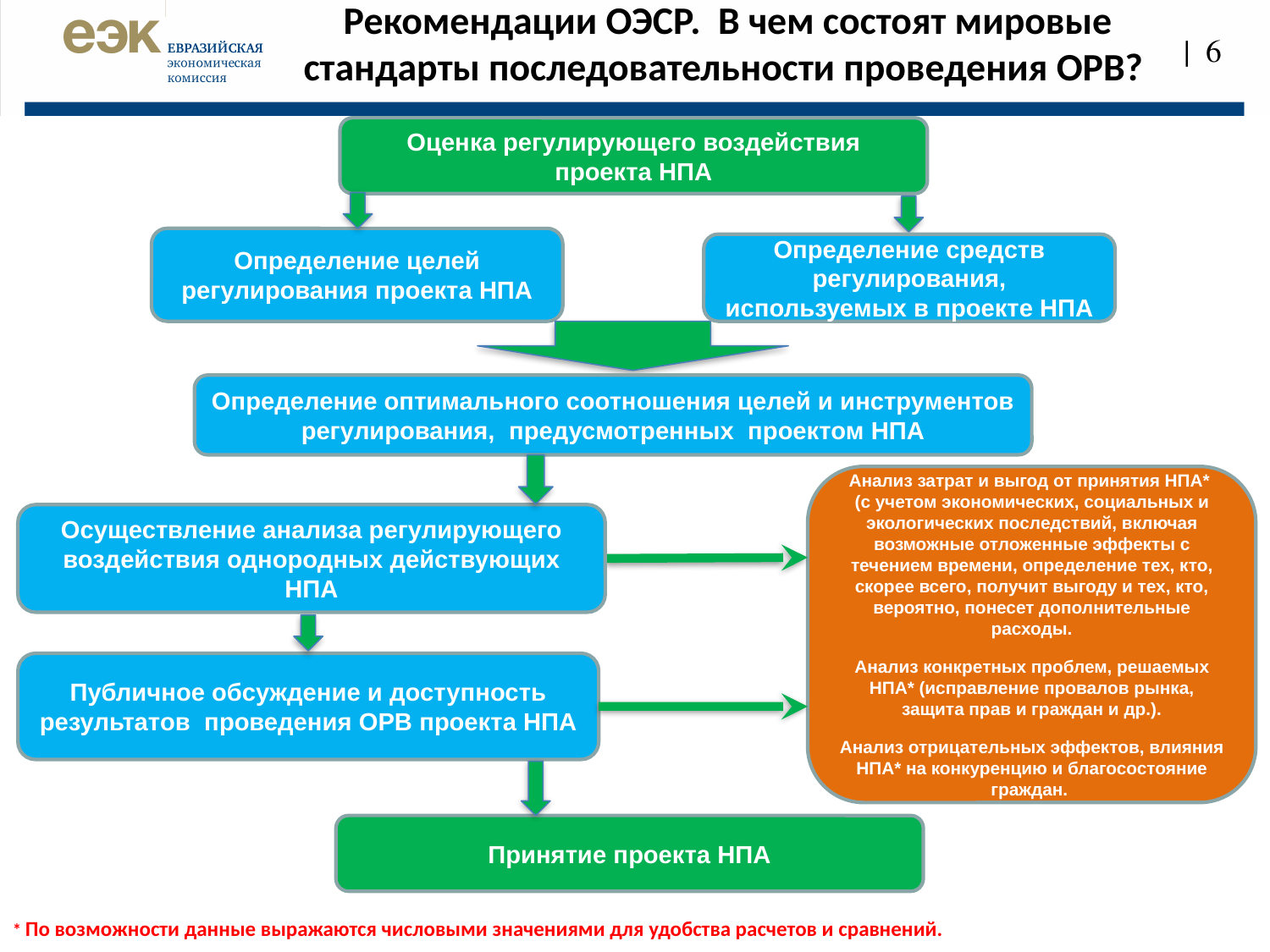

Рекомендации ОЭСР.  В чем состоят мировые стандарты последовательности проведения ОРВ?

|  6
Оценка регулирующего воздействия проекта НПА

Определение целей регулирования проекта НПА
Определение средств регулирования, используемых в проекте НПА

Определение оптимального соотношения целей и инструментов регулирования,  предусмотренных  проектом НПА

Анализ затрат и выгод от принятия НПА*
(с учетом экономических, социальных и экологических последствий, включая возможные отложенные эффекты с течением времени, определение тех, кто, скорее всего, получит выгоду и тех, кто, вероятно, понесет дополнительные расходы.

Анализ конкретных проблем, решаемых НПА* (исправление провалов рынка, защита прав и граждан и др.).

Анализ отрицательных эффектов, влияния НПА* на конкуренцию и благосостояние граждан.
Осуществление анализа регулирующего воздействия однородных действующих НПА

Публичное обсуждение и доступность результатов  проведения ОРВ проекта НПА

Принятие проекта НПА
* По возможности данные выражаются числовыми значениями для удобства расчетов и сравнений.